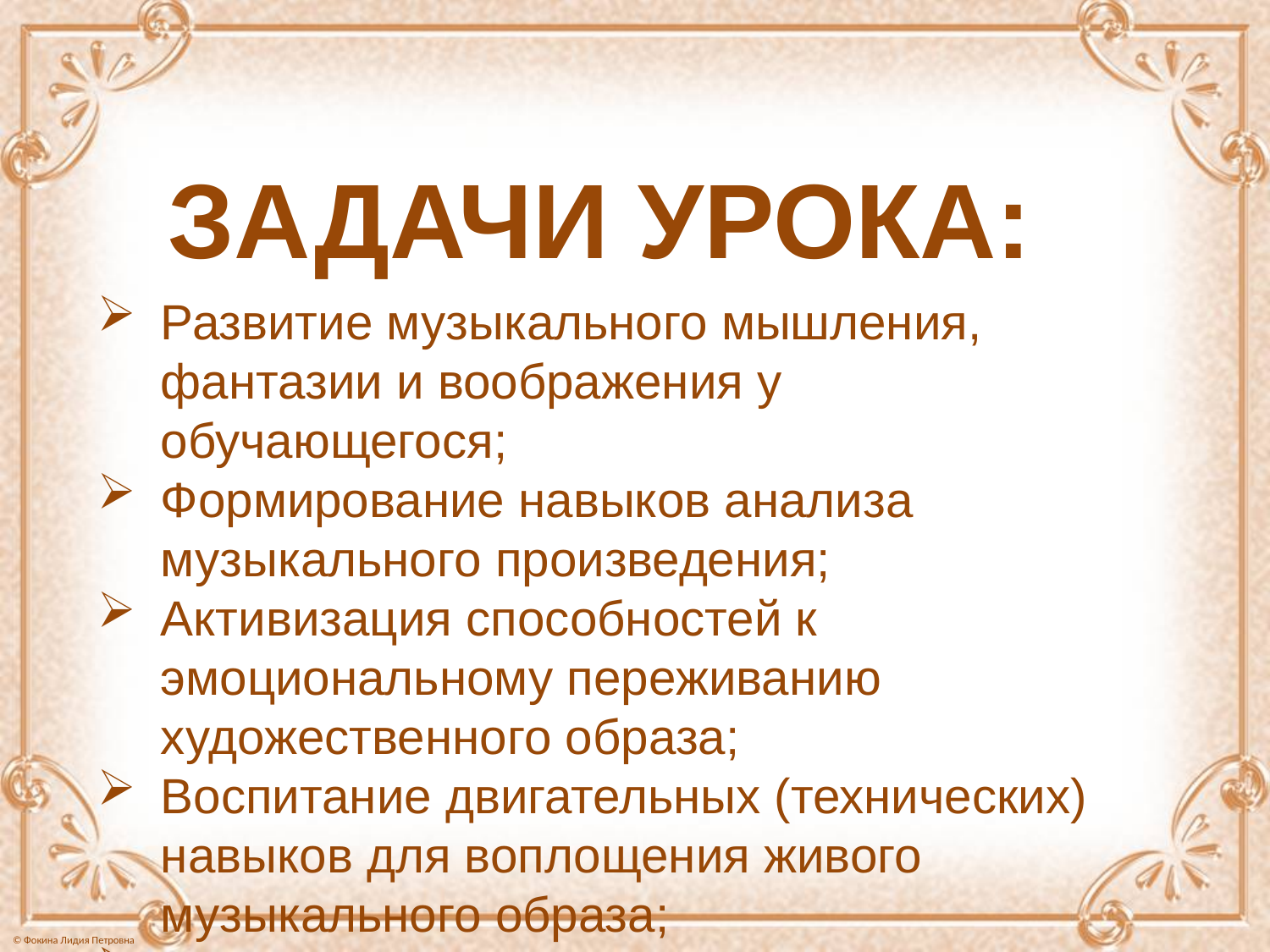

ЗАДАЧИ УРОКА:
Развитие музыкального мышления, фантазии и воображения у обучающегося;
Формирование навыков анализа музыкального произведения;
Активизация способностей к эмоциональному переживанию художественного образа;
Воспитание двигательных (технических) навыков для воплощения живого музыкального образа;
Расширение музыкального кругозора;
Тренировка исполнительской воли и выдержки.